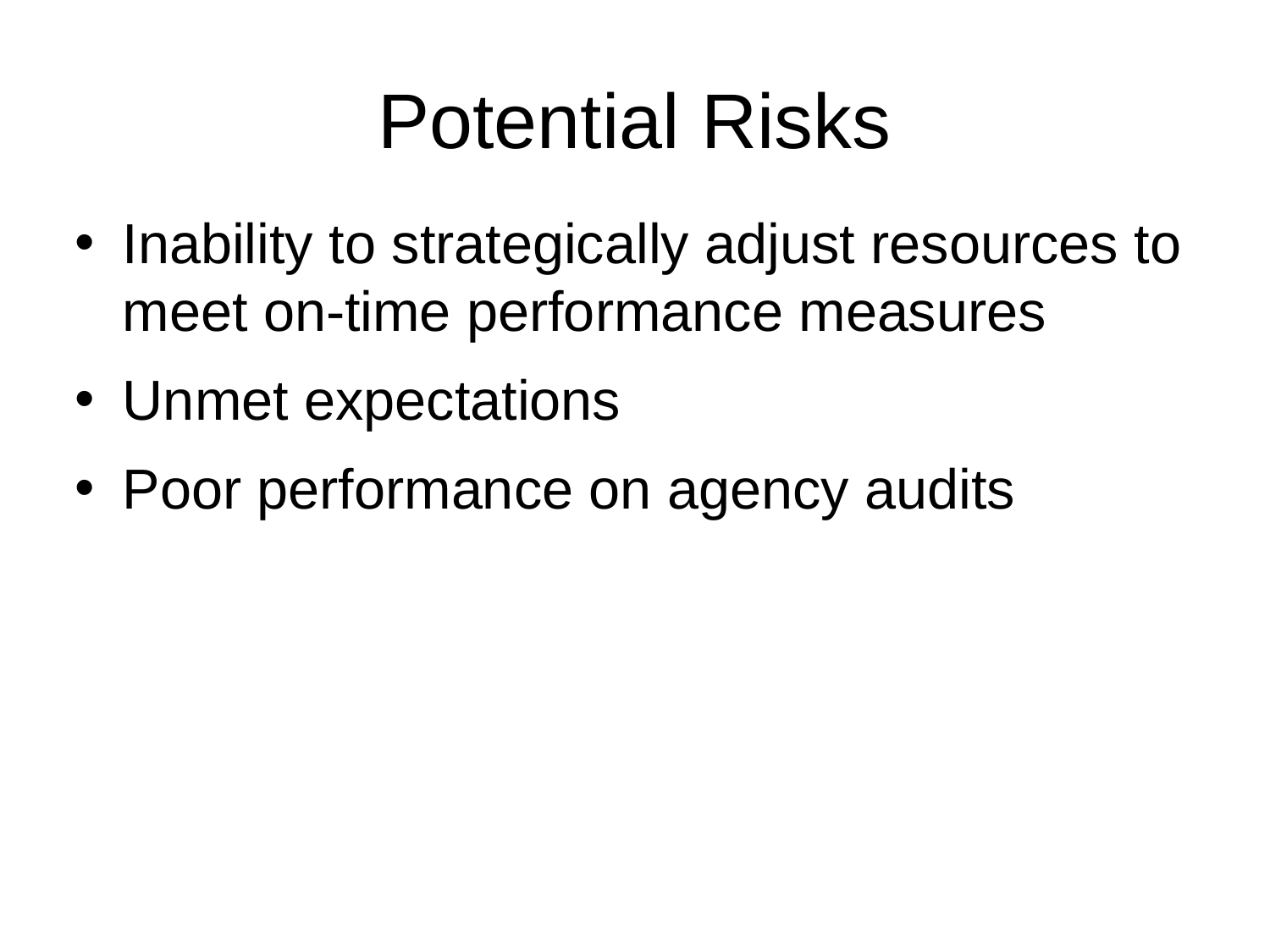

# Potential Risks
Inability to strategically adjust resources to meet on-time performance measures
Unmet expectations
Poor performance on agency audits